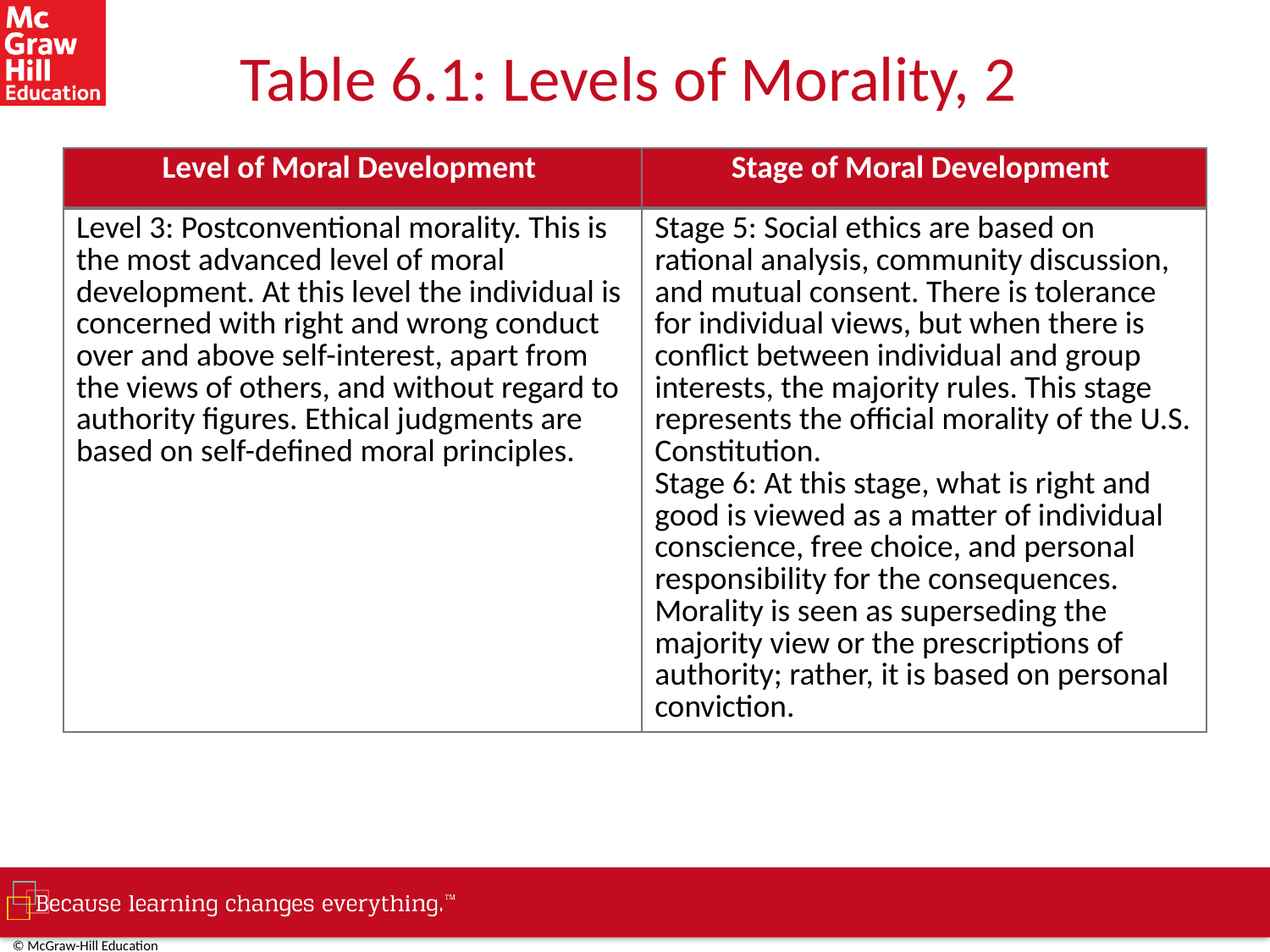

# Table 6.1: Levels of Morality, 2
| Level of Moral Development | Stage of Moral Development |
| --- | --- |
| Level 3: Postconventional morality. This is the most advanced level of moral development. At this level the individual is concerned with right and wrong conduct over and above self-interest, apart from the views of others, and without regard to authority figures. Ethical judgments are based on self-defined moral principles. | Stage 5: Social ethics are based on rational analysis, community discussion, and mutual consent. There is tolerance for individual views, but when there is conflict between individual and group interests, the majority rules. This stage represents the official morality of the U.S. Constitution. Stage 6: At this stage, what is right and good is viewed as a matter of individual conscience, free choice, and personal responsibility for the consequences. Morality is seen as superseding the majority view or the prescriptions of authority; rather, it is based on personal conviction. |